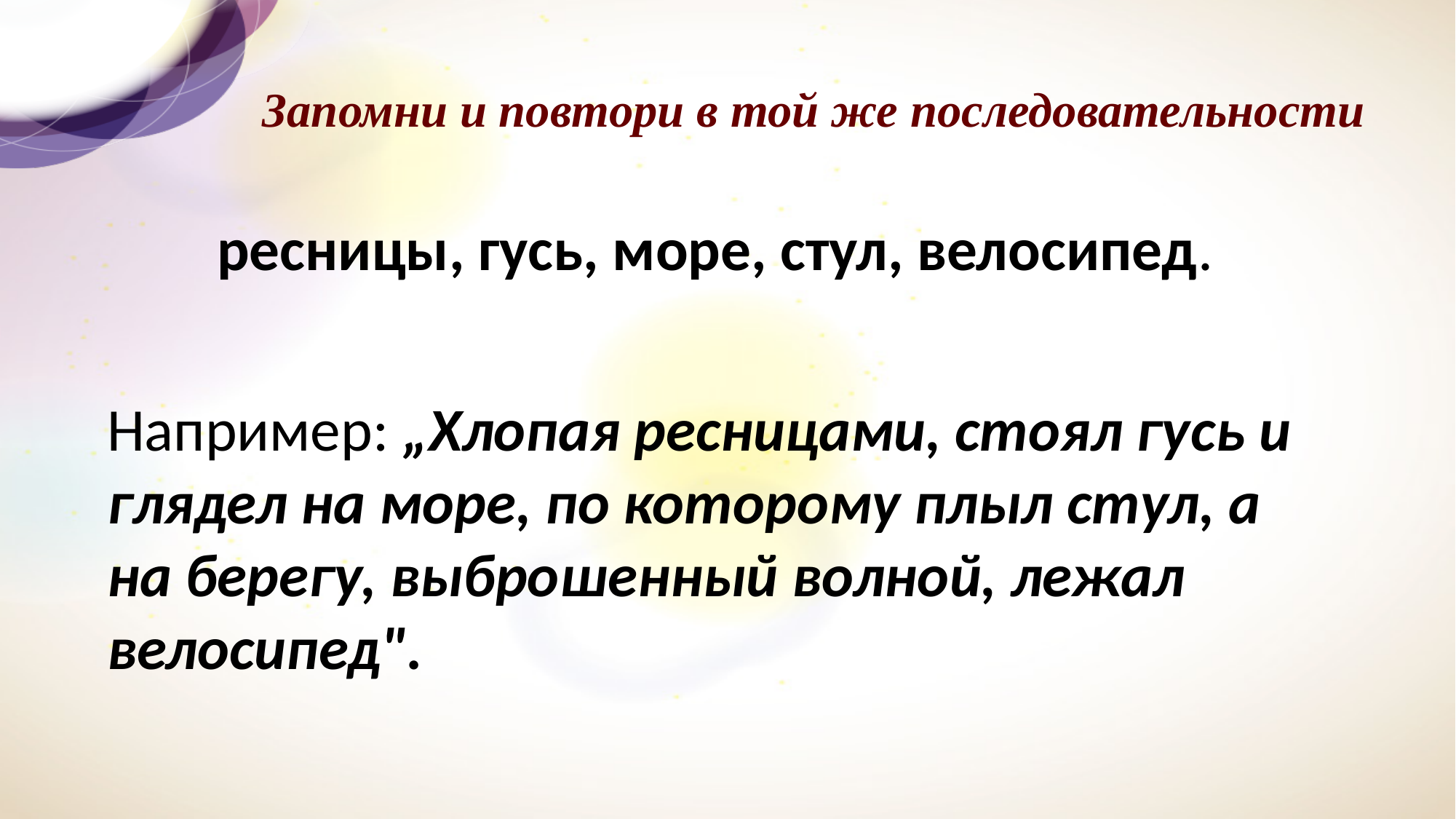

Запомни и повтори в той же последовательности

ресницы, гусь, море, стул, велосипед.

Например: „Хлопая ресницами, стоял гусь и глядел на море, по которому плыл стул, а на берегу, выброшенный волной, лежал велосипед".